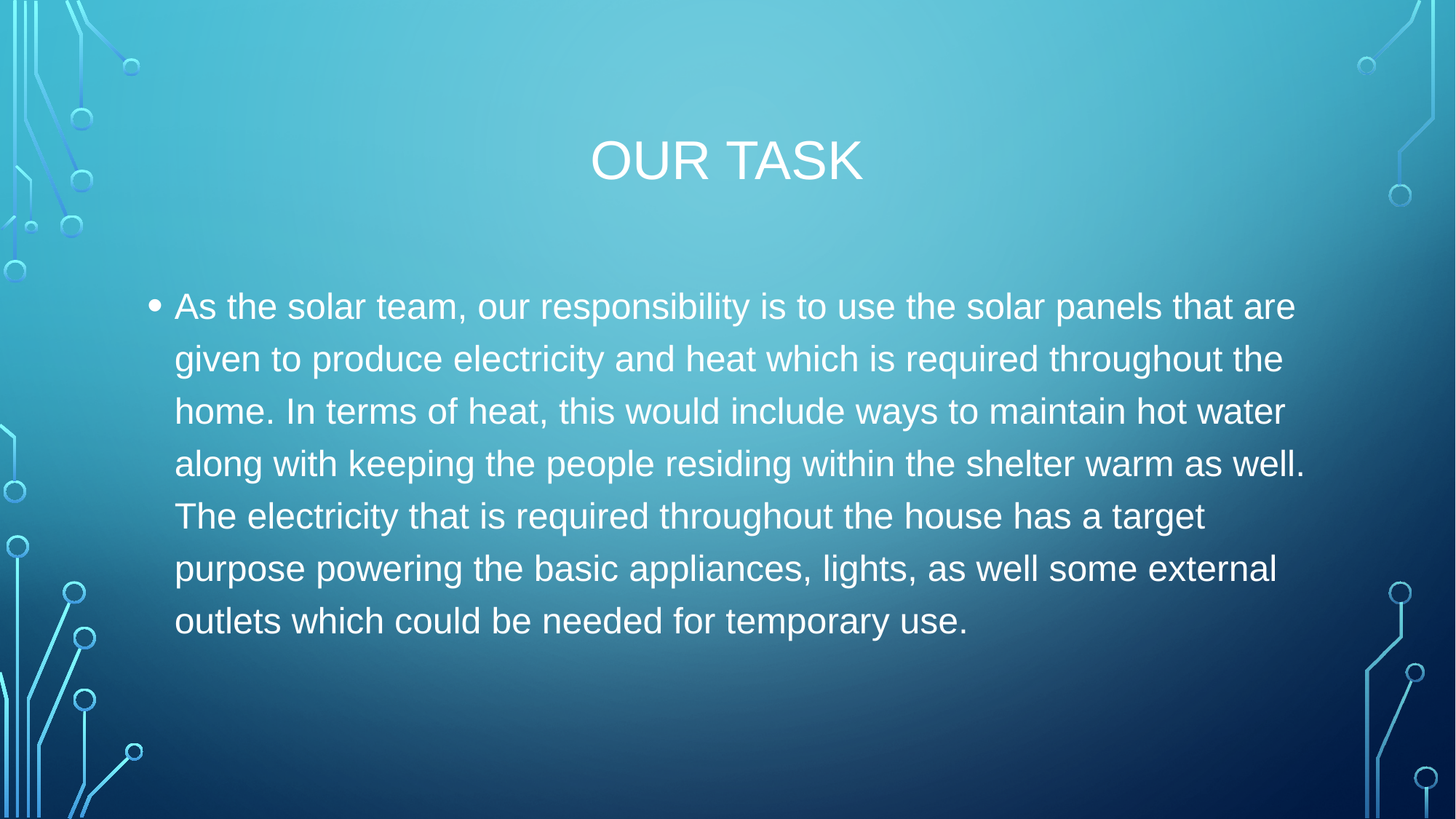

# Our task
As the solar team, our responsibility is to use the solar panels that are given to produce electricity and heat which is required throughout the home. In terms of heat, this would include ways to maintain hot water along with keeping the people residing within the shelter warm as well. The electricity that is required throughout the house has a target purpose powering the basic appliances, lights, as well some external outlets which could be needed for temporary use.